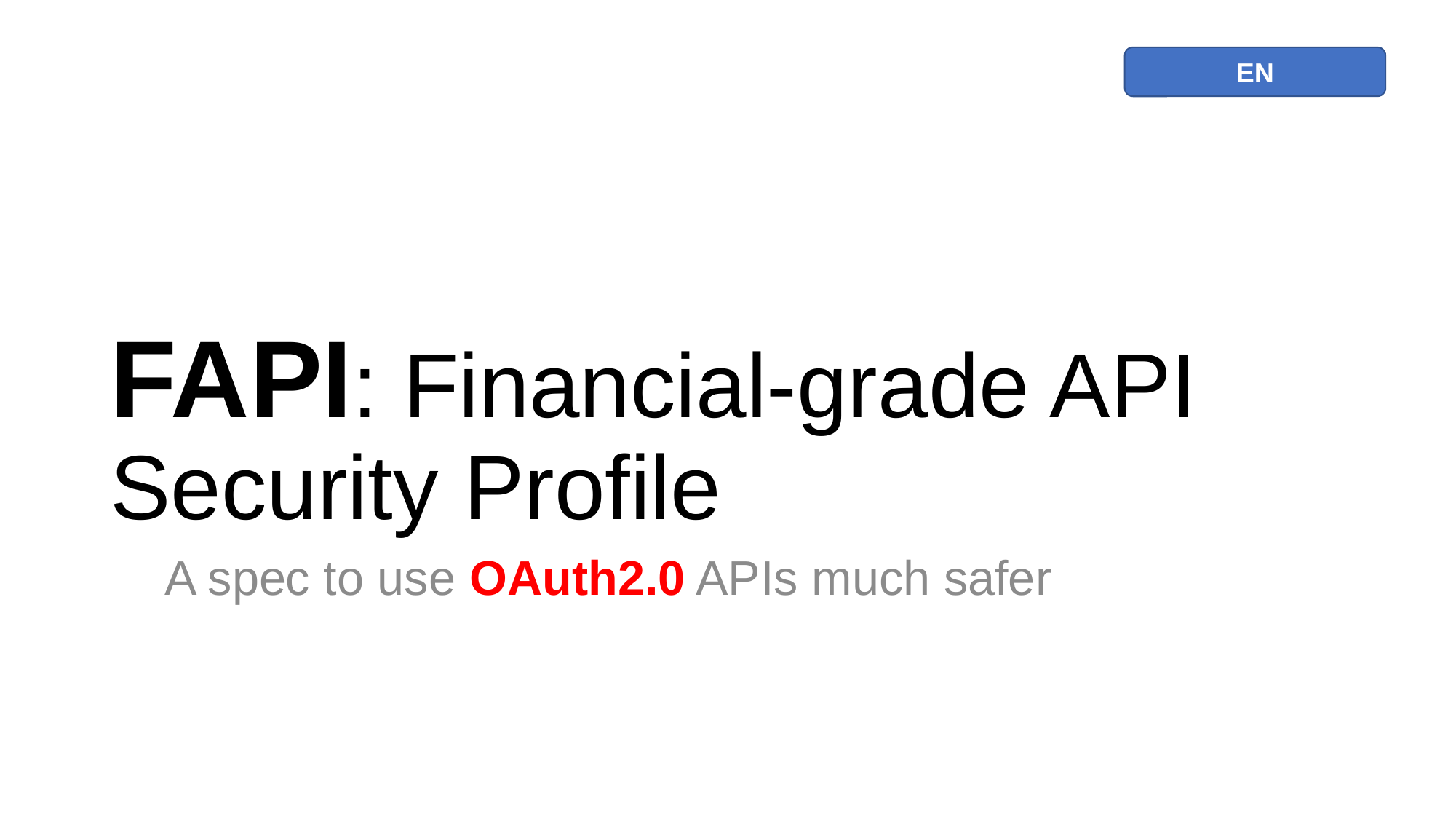

EN
# FAPI: Financial-grade API Security Profile
A spec to use OAuth2.0 APIs much safer